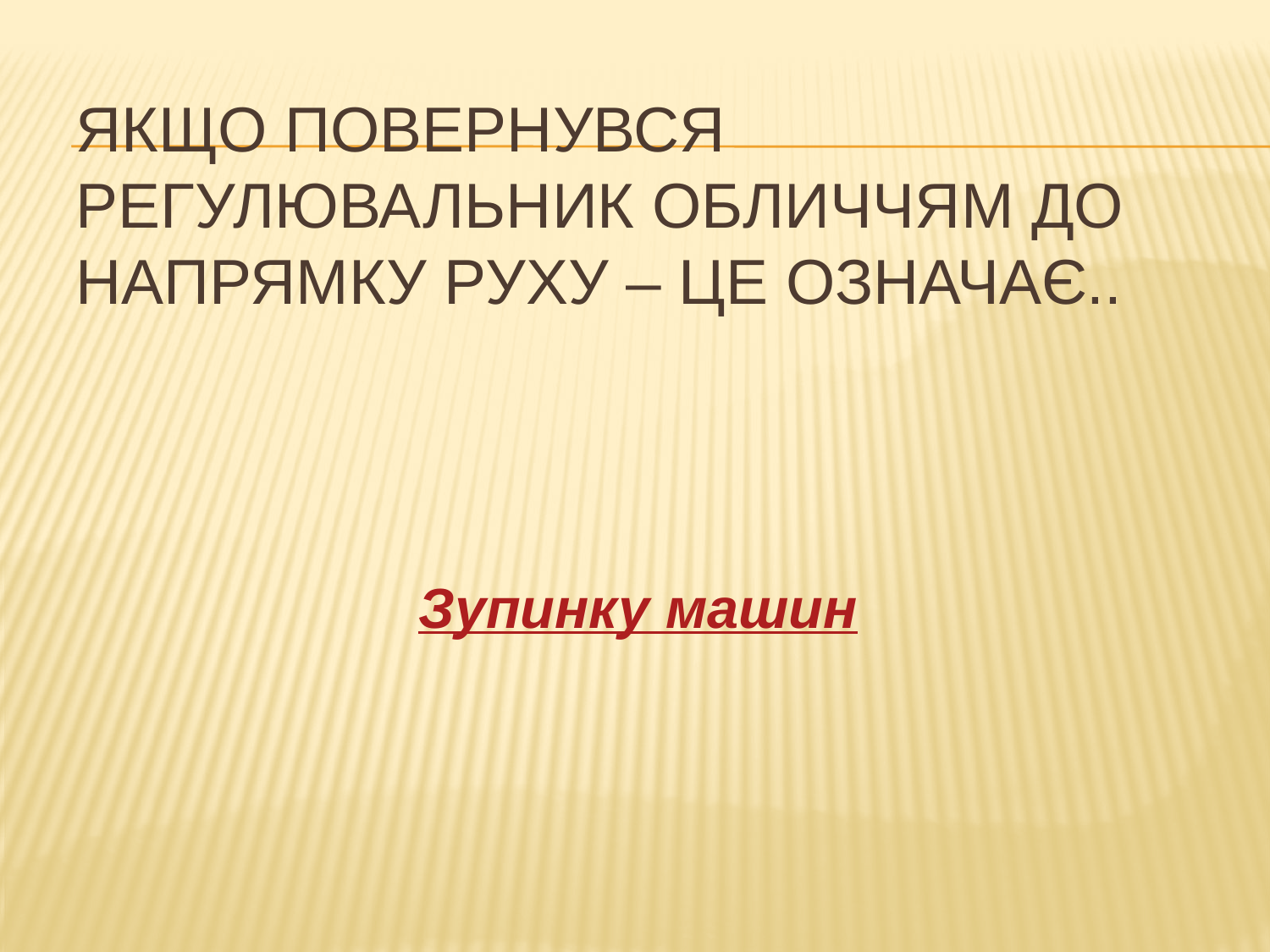

# Якщо повернувся регулювальник обличчям до напрямку руху – це означає..
Зупинку машин